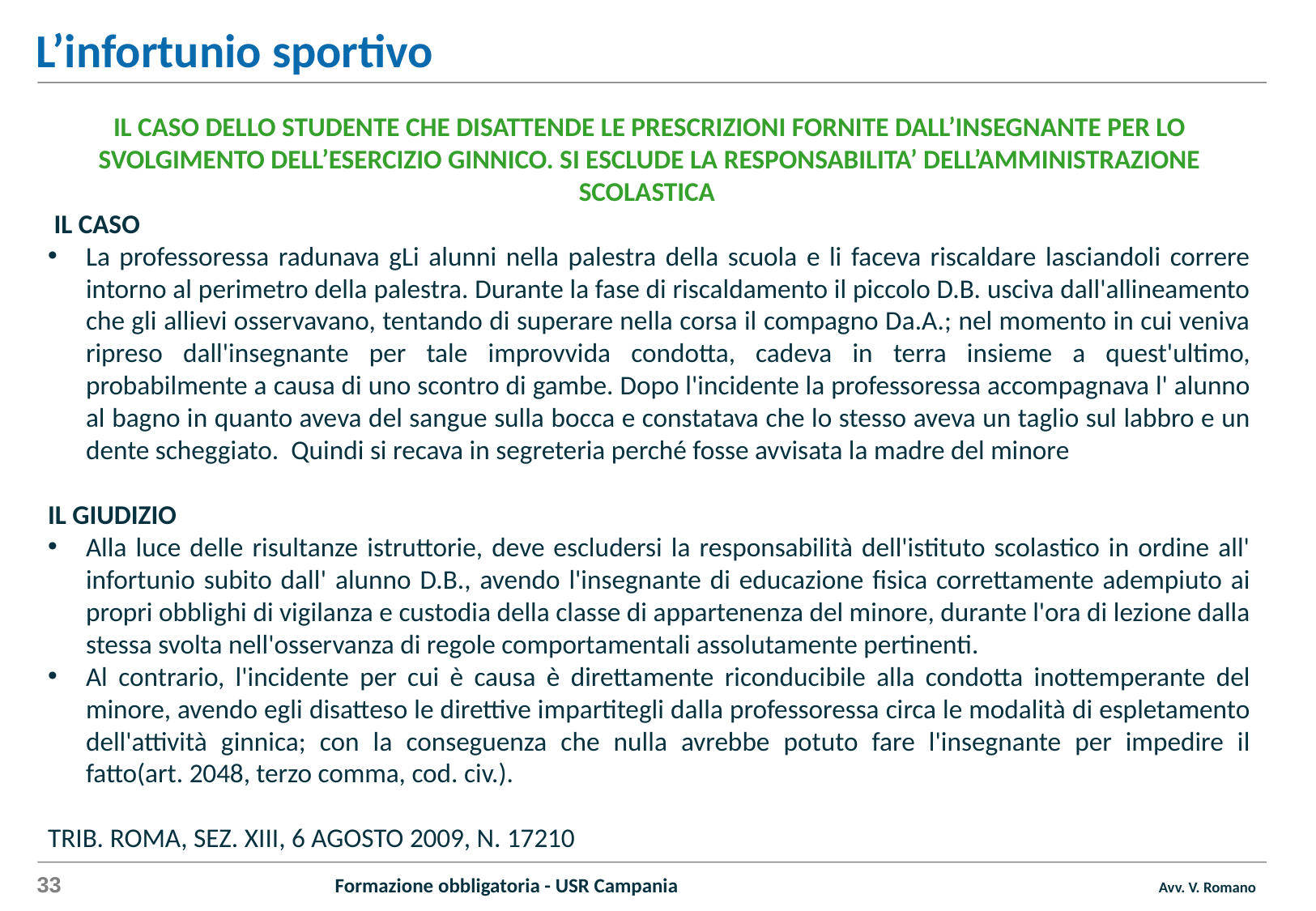

L’infortunio sportivo
IL CASO DELLO STUDENTE CHE DISATTENDE LE PRESCRIZIONI FORNITE DALL’INSEGNANTE PER LO SVOLGIMENTO DELL’ESERCIZIO GINNICO. SI ESCLUDE LA RESPONSABILITA’ DELL’AMMINISTRAZIONE SCOLASTICA
 IL CASO
La professoressa radunava gLi alunni nella palestra della scuola e li faceva riscaldare lasciandoli correre intorno al perimetro della palestra. Durante la fase di riscaldamento il piccolo D.B. usciva dall'allineamento che gli allievi osservavano, tentando di superare nella corsa il compagno Da.A.; nel momento in cui veniva ripreso dall'insegnante per tale improvvida condotta, cadeva in terra insieme a quest'ultimo, probabilmente a causa di uno scontro di gambe. Dopo l'incidente la professoressa accompagnava l' alunno al bagno in quanto aveva del sangue sulla bocca e constatava che lo stesso aveva un taglio sul labbro e un dente scheggiato.  Quindi si recava in segreteria perché fosse avvisata la madre del minore

IL GIUDIZIO
Alla luce delle risultanze istruttorie, deve escludersi la responsabilità dell'istituto scolastico in ordine all' infortunio subito dall' alunno D.B., avendo l'insegnante di educazione fisica correttamente adempiuto ai propri obblighi di vigilanza e custodia della classe di appartenenza del minore, durante l'ora di lezione dalla stessa svolta nell'osservanza di regole comportamentali assolutamente pertinenti.
Al contrario, l'incidente per cui è causa è direttamente riconducibile alla condotta inottemperante del minore, avendo egli disatteso le direttive impartitegli dalla professoressa circa le modalità di espletamento dell'attività ginnica; con la conseguenza che nulla avrebbe potuto fare l'insegnante per impedire il fatto(art. 2048, terzo comma, cod. civ.).

TRIB. ROMA, SEZ. XIII, 6 AGOSTO 2009, N. 17210